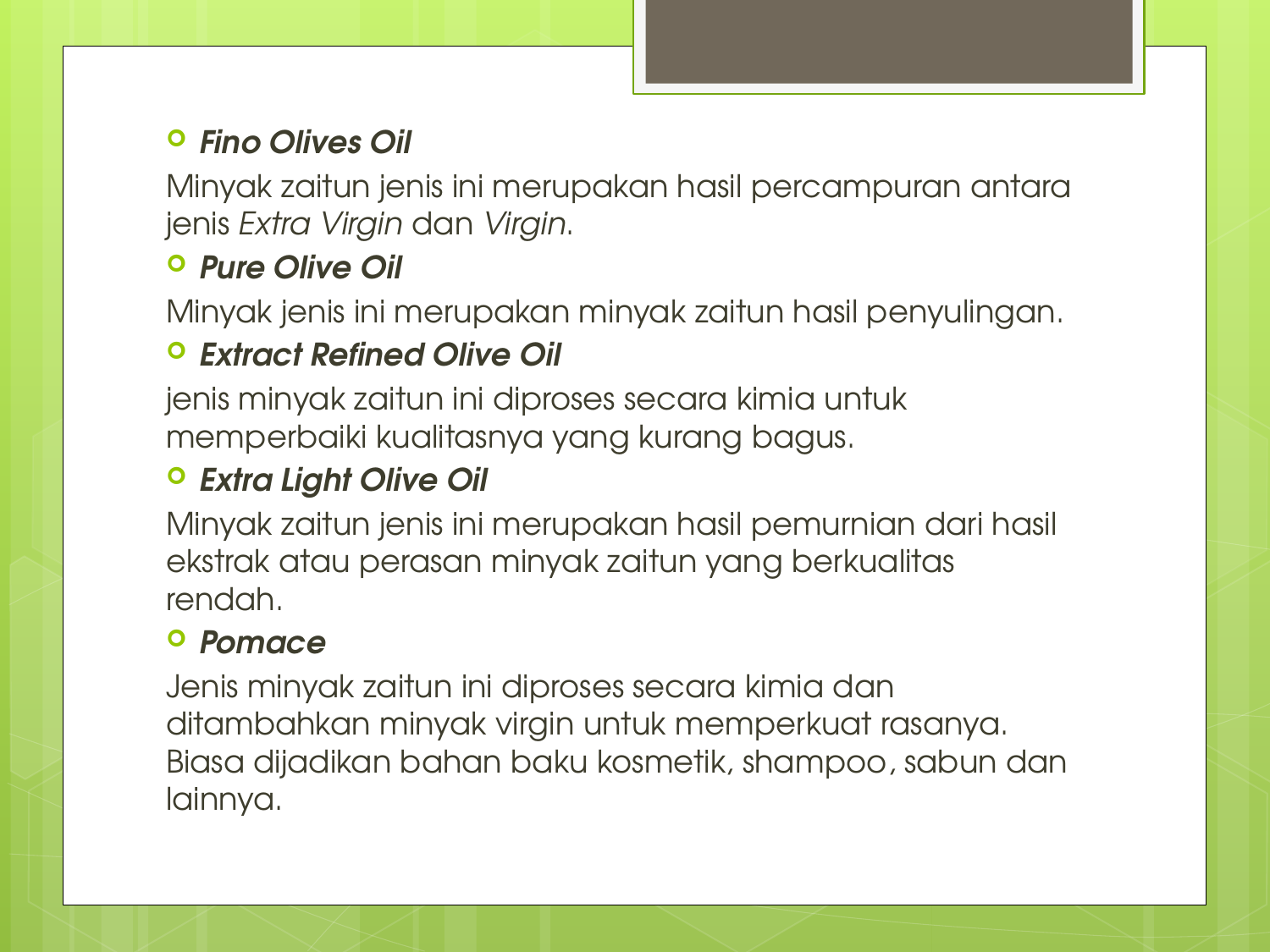

Fino Olives Oil
Minyak zaitun jenis ini merupakan hasil percampuran antara jenis Extra Virgin dan Virgin.
Pure Olive Oil
Minyak jenis ini merupakan minyak zaitun hasil penyulingan.
Extract Refined Olive Oil
jenis minyak zaitun ini diproses secara kimia untuk memperbaiki kualitasnya yang kurang bagus.
Extra Light Olive Oil
Minyak zaitun jenis ini merupakan hasil pemurnian dari hasil ekstrak atau perasan minyak zaitun yang berkualitas rendah.
Pomace
Jenis minyak zaitun ini diproses secara kimia dan ditambahkan minyak virgin untuk memperkuat rasanya. Biasa dijadikan bahan baku kosmetik, shampoo, sabun dan lainnya.